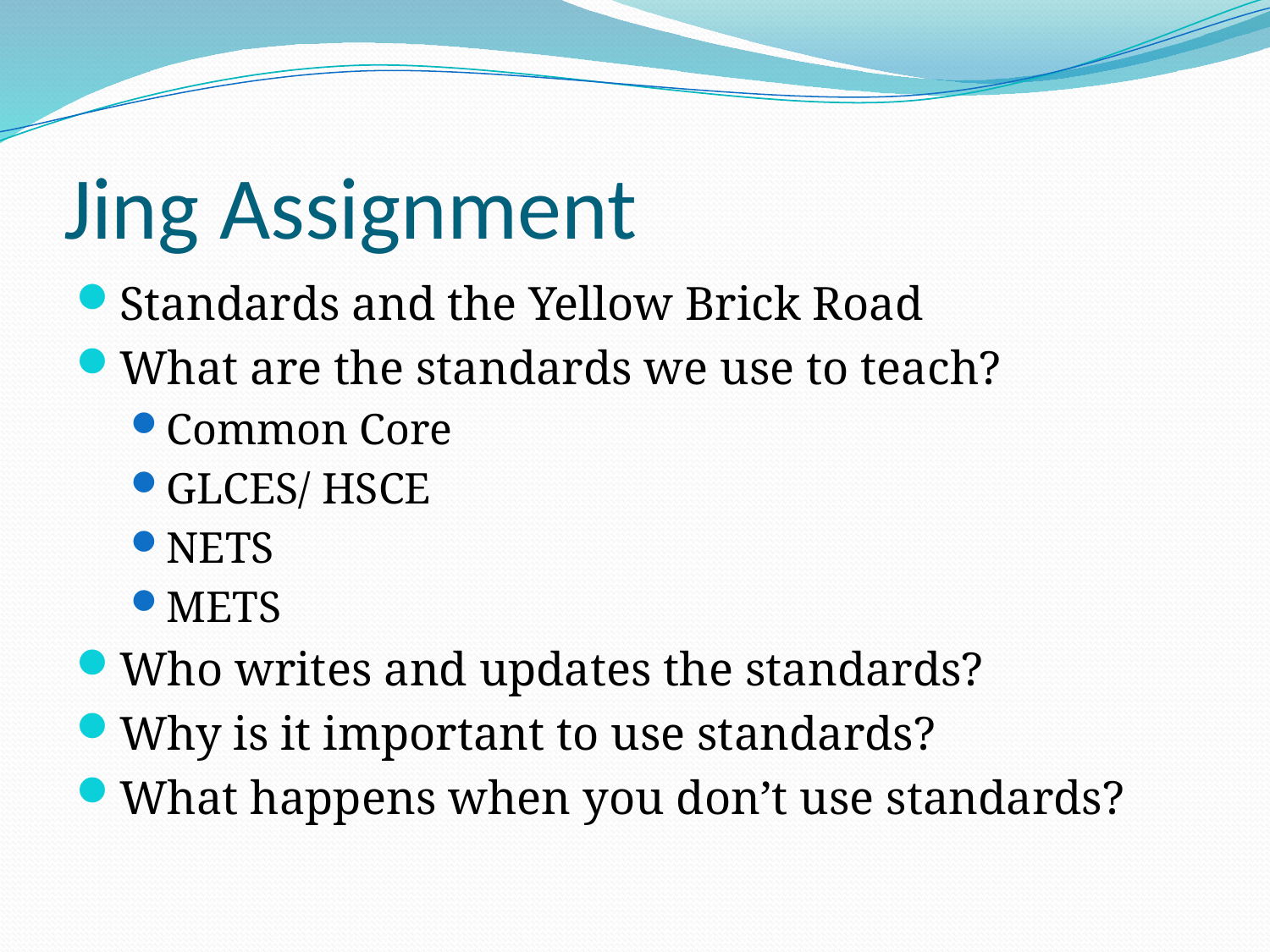

# Jing Assignment
Standards and the Yellow Brick Road
What are the standards we use to teach?
Common Core
GLCES/ HSCE
NETS
METS
Who writes and updates the standards?
Why is it important to use standards?
What happens when you don’t use standards?